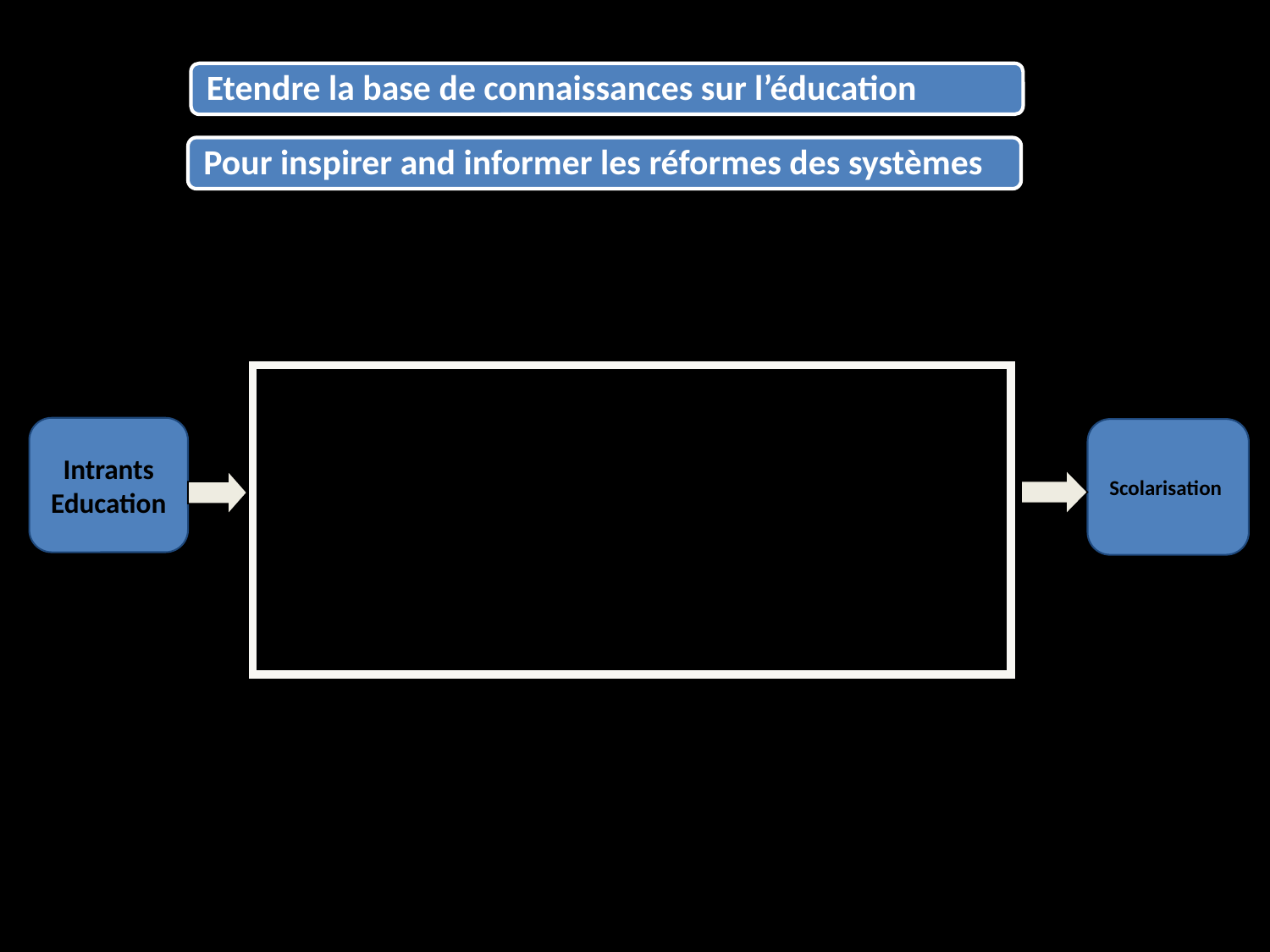

#
Etendre la base de connaissances sur l’éducation
Pour inspirer and informer les réformes des systèmes

Intrants Education
Scolarisation